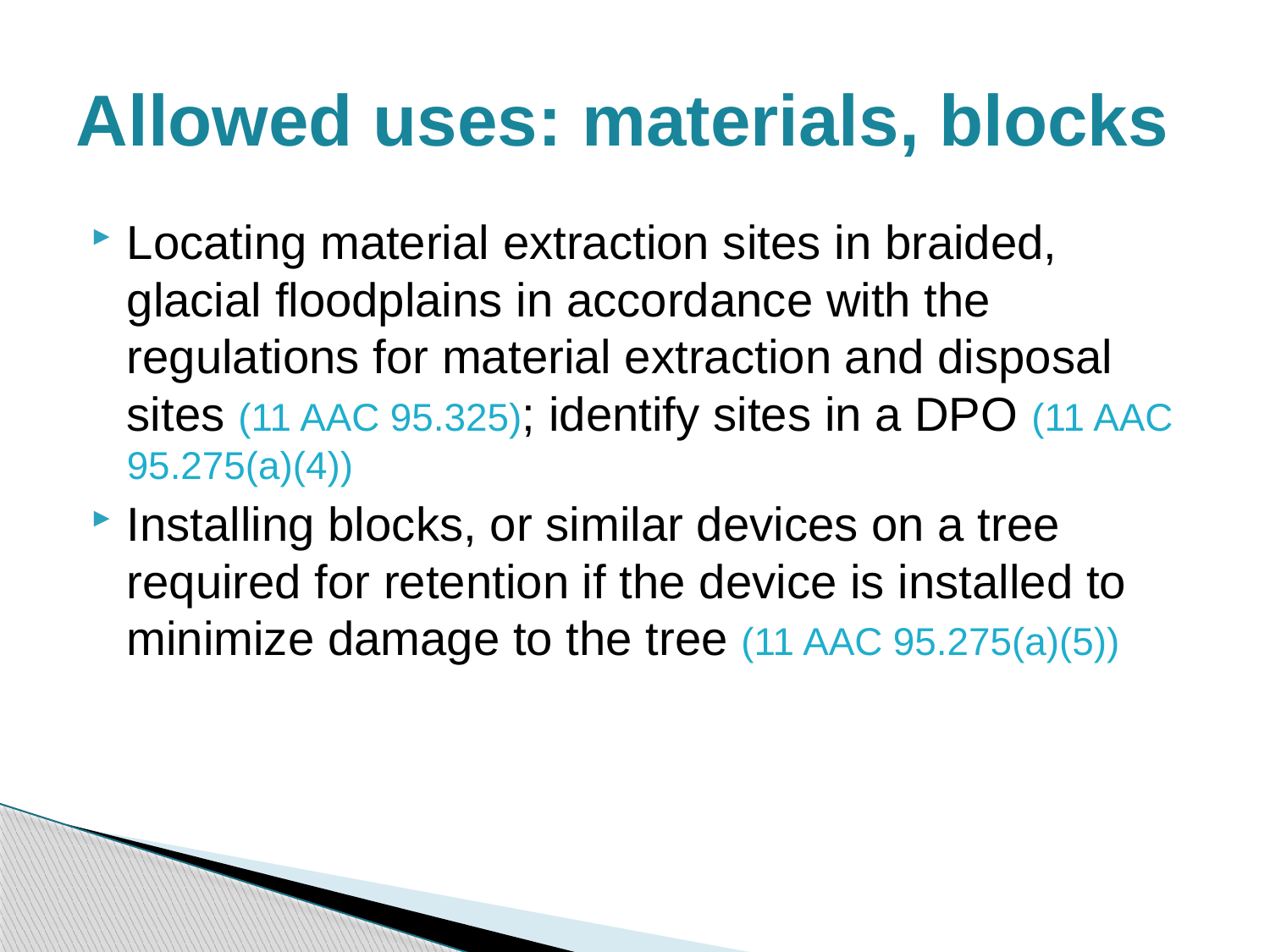

# Allowed uses: materials, blocks
Locating material extraction sites in braided, glacial floodplains in accordance with the regulations for material extraction and disposal sites (11 AAC 95.325); identify sites in a DPO (11 AAC 95.275(a)(4))
Installing blocks, or similar devices on a tree required for retention if the device is installed to minimize damage to the tree (11 AAC 95.275(a)(5))